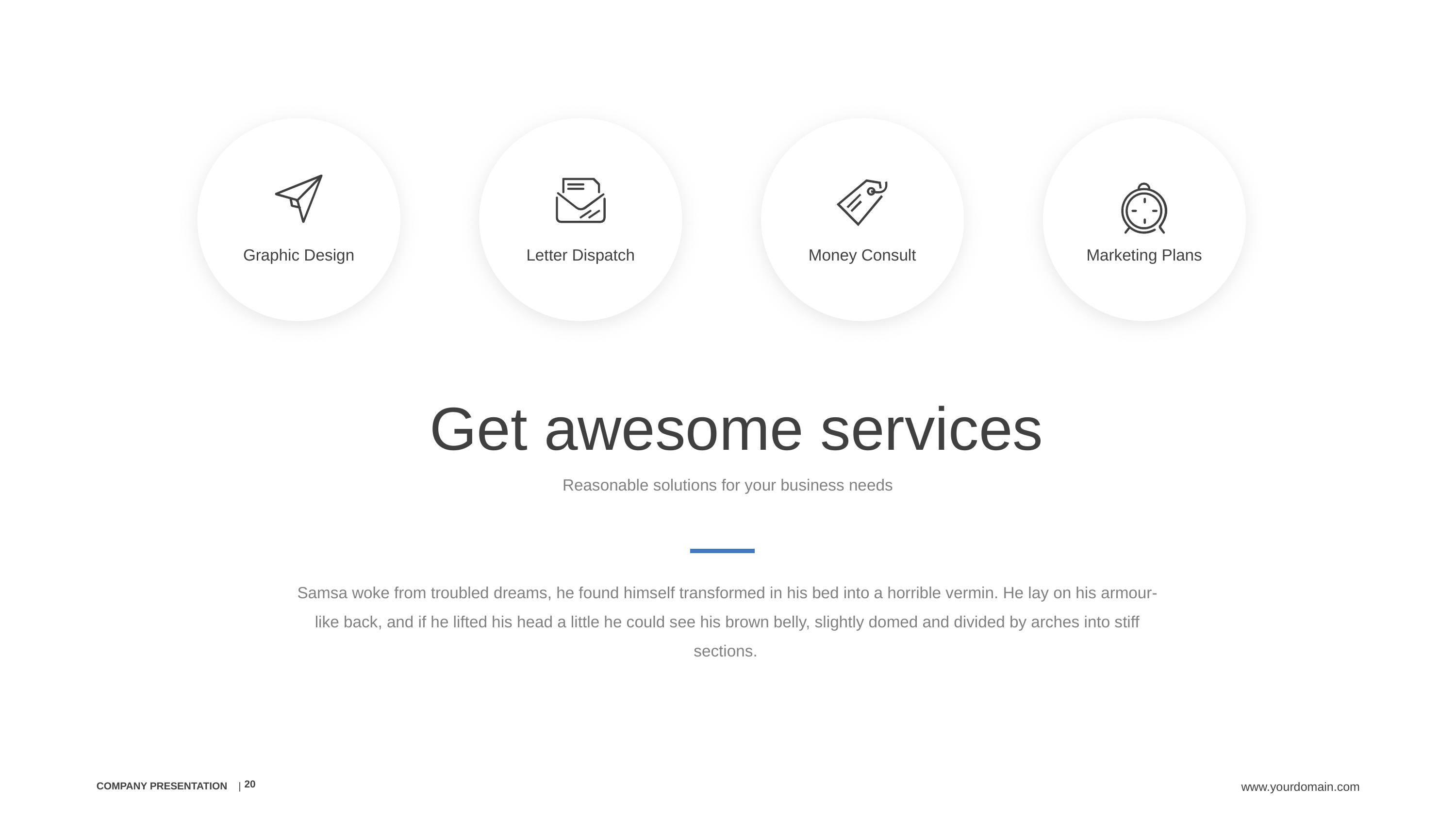

Graphic Design
Letter Dispatch
Money Consult
Marketing Plans
Get awesome services
Reasonable solutions for your business needs
Samsa woke from troubled dreams, he found himself transformed in his bed into a horrible vermin. He lay on his armour-like back, and if he lifted his head a little he could see his brown belly, slightly domed and divided by arches into stiff sections.